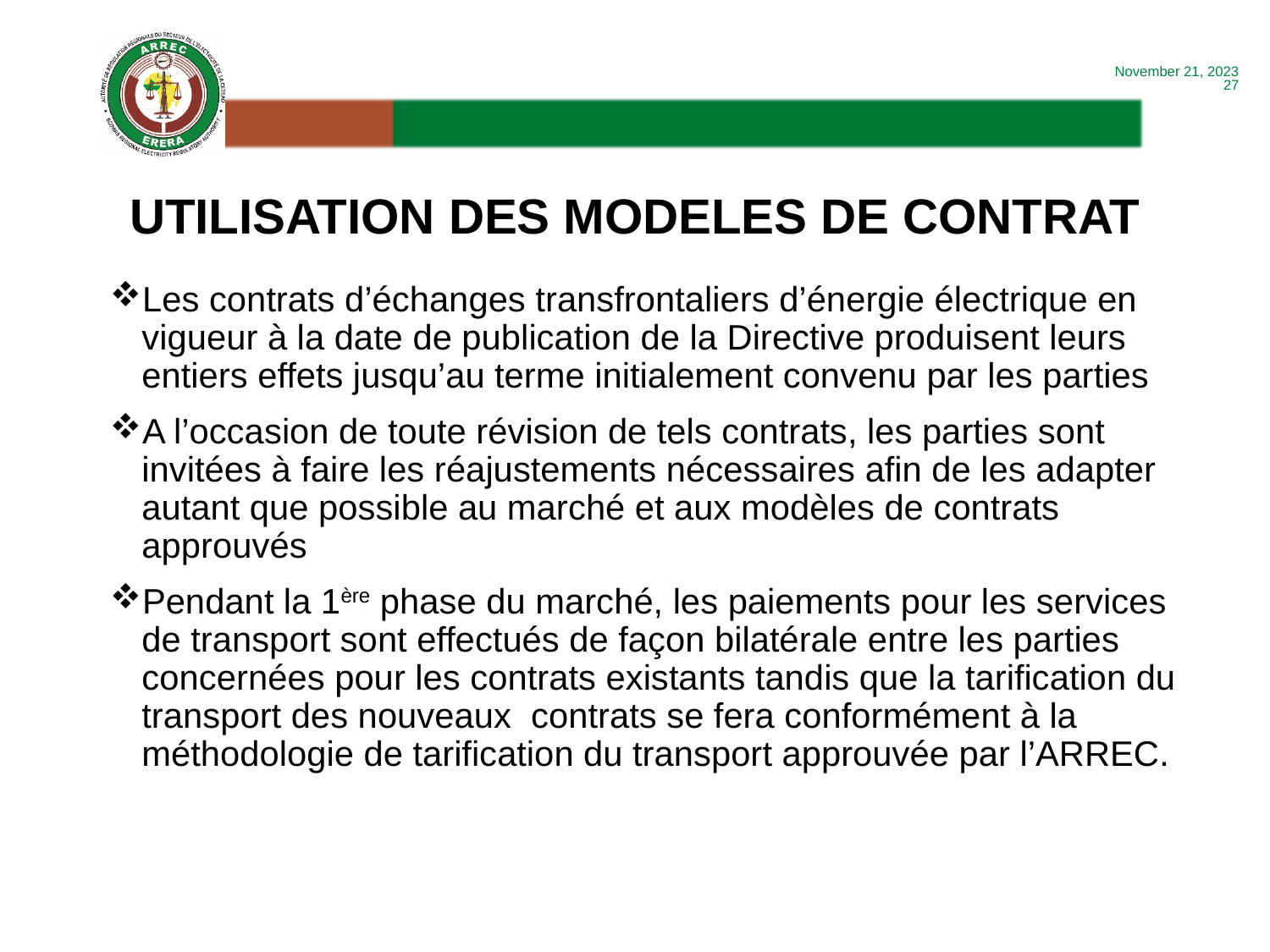

# UTILISATION DES MODELES DE CONTRAT
Les contrats d’échanges transfrontaliers d’énergie électrique en vigueur à la date de publication de la Directive produisent leurs entiers effets jusqu’au terme initialement convenu par les parties
A l’occasion de toute révision de tels contrats, les parties sont invitées à faire les réajustements nécessaires afin de les adapter autant que possible au marché et aux modèles de contrats approuvés
Pendant la 1ère phase du marché, les paiements pour les services de transport sont effectués de façon bilatérale entre les parties concernées pour les contrats existants tandis que la tarification du transport des nouveaux  contrats se fera conformément à la méthodologie de tarification du transport approuvée par l’ARREC.